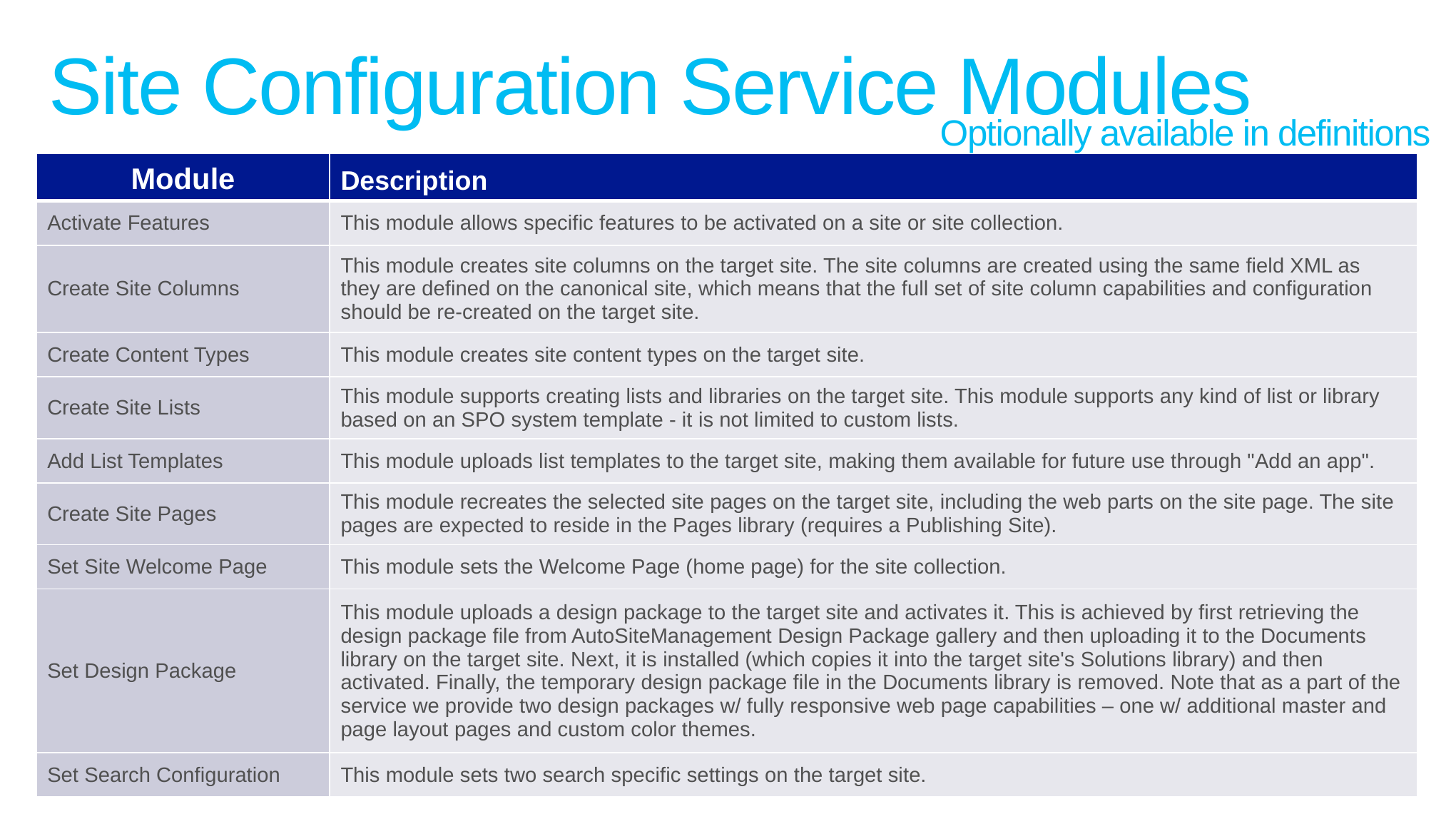

# Site Configuration Service Modules
Optionally available in definitions
| Module | Description |
| --- | --- |
| Activate Features | This module allows specific features to be activated on a site or site collection. |
| Create Site Columns | This module creates site columns on the target site. The site columns are created using the same field XML as they are defined on the canonical site, which means that the full set of site column capabilities and configuration should be re-created on the target site. |
| Create Content Types | This module creates site content types on the target site. |
| Create Site Lists | This module supports creating lists and libraries on the target site. This module supports any kind of list or library based on an SPO system template - it is not limited to custom lists. |
| Add List Templates | This module uploads list templates to the target site, making them available for future use through "Add an app". |
| Create Site Pages | This module recreates the selected site pages on the target site, including the web parts on the site page. The site pages are expected to reside in the Pages library (requires a Publishing Site). |
| Set Site Welcome Page | This module sets the Welcome Page (home page) for the site collection. |
| Set Design Package | This module uploads a design package to the target site and activates it. This is achieved by first retrieving the design package file from AutoSiteManagement Design Package gallery and then uploading it to the Documents library on the target site. Next, it is installed (which copies it into the target site's Solutions library) and then activated. Finally, the temporary design package file in the Documents library is removed. Note that as a part of the service we provide two design packages w/ fully responsive web page capabilities – one w/ additional master and page layout pages and custom color themes. |
| Set Search Configuration | This module sets two search specific settings on the target site. |
32